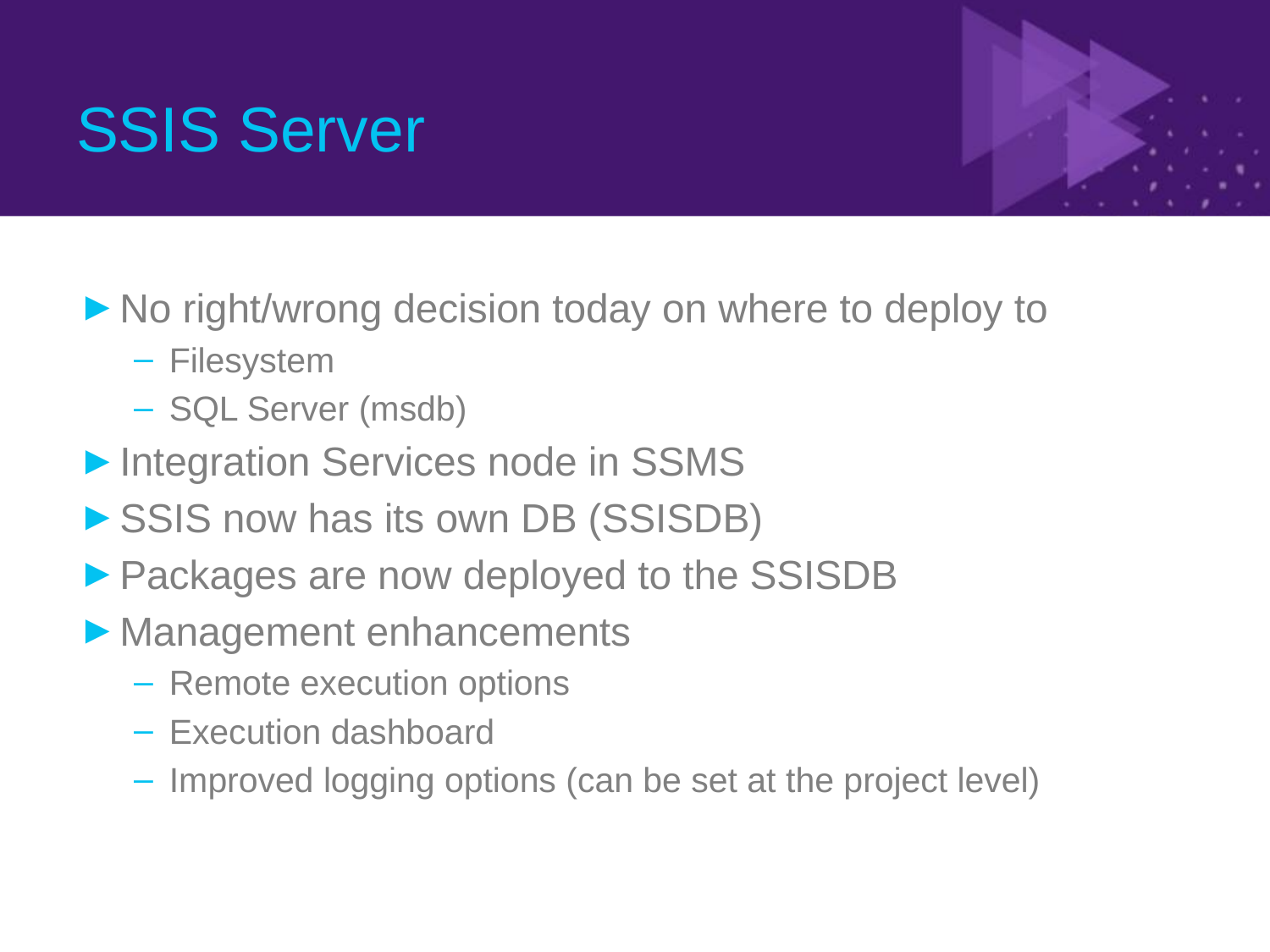

# SSIS Server
No right/wrong decision today on where to deploy to
Filesystem
SQL Server (msdb)
Integration Services node in SSMS
SSIS now has its own DB (SSISDB)
Packages are now deployed to the SSISDB
Management enhancements
Remote execution options
Execution dashboard
Improved logging options (can be set at the project level)